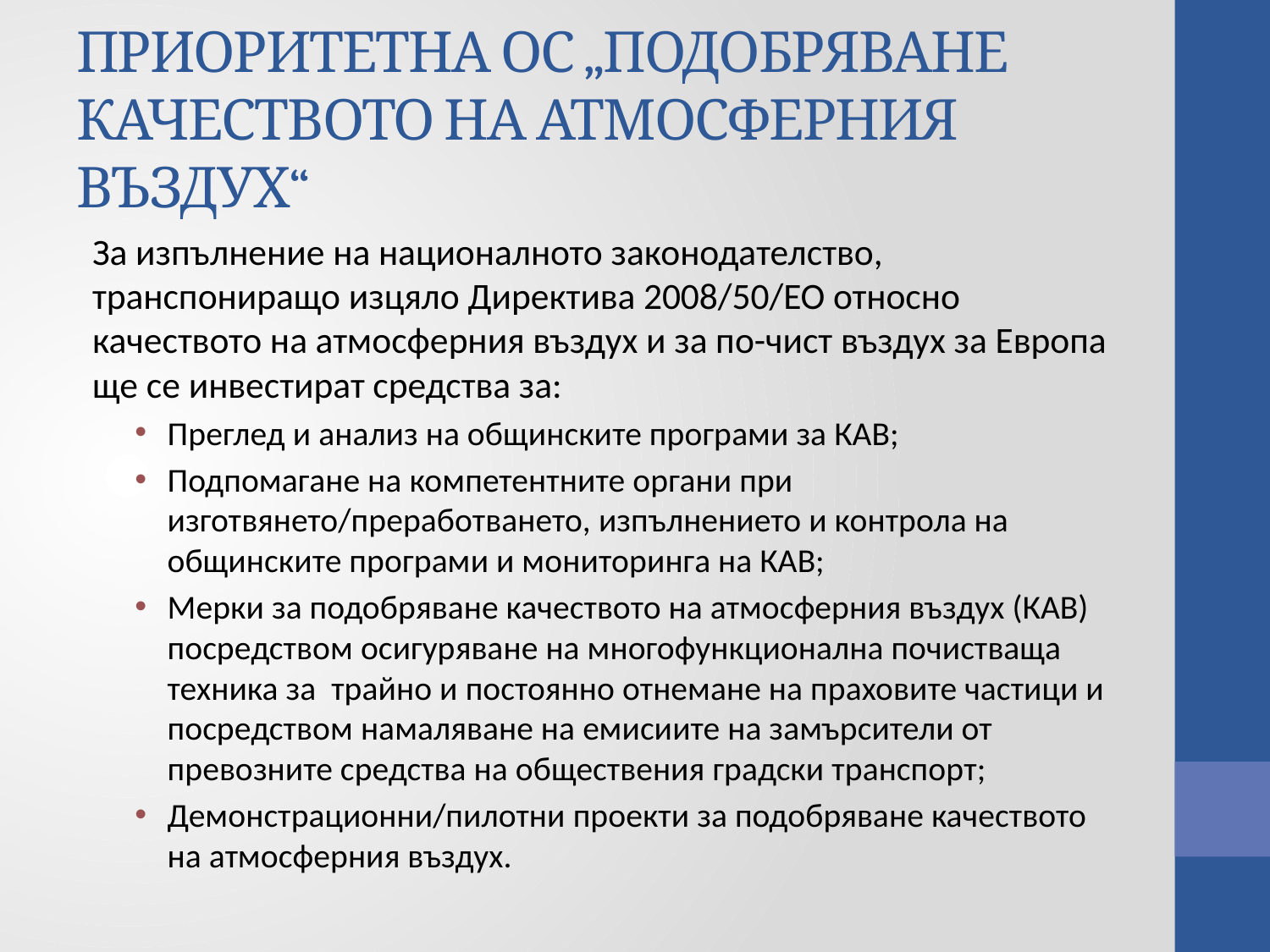

# ПРИОРИТЕТНА ОС „ПОДОБРЯВАНЕ КАЧЕСТВОТО НА АТМОСФЕРНИЯ ВЪЗДУХ“
За изпълнение на националното законодателство, транспониращо изцяло Директива 2008/50/ЕО относно качеството на атмосферния въздух и за по-чист въздух за Европа ще се инвестират средства за:
Преглед и анализ на общинските програми за КАВ;
Подпомагане на компетентните органи при изготвянето/преработването, изпълнението и контрола на общинските програми и мониторинга на КАВ;
Мерки за подобряване качеството на атмосферния въздух (КАВ) посредством осигуряване на многофункционална почистваща техника за  трайно и постоянно отнемане на праховите частици и посредством намаляване на емисиите на замърсители от превозните средства на обществения градски транспорт;
Демонстрационни/пилотни проекти за подобряване качеството на атмосферния въздух.